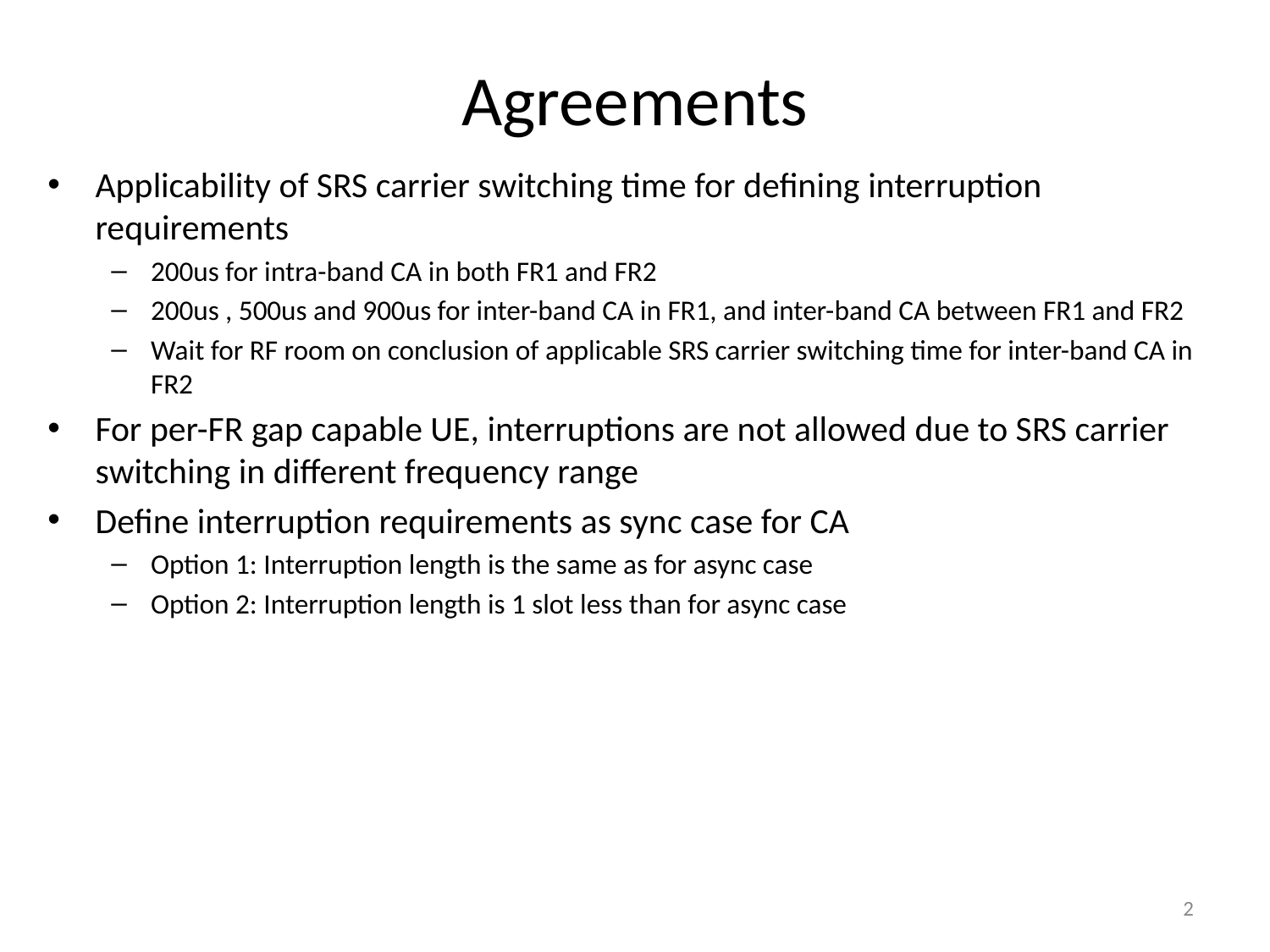

# Agreements
Applicability of SRS carrier switching time for defining interruption requirements
200us for intra-band CA in both FR1 and FR2
200us , 500us and 900us for inter-band CA in FR1, and inter-band CA between FR1 and FR2
Wait for RF room on conclusion of applicable SRS carrier switching time for inter-band CA in FR2
For per-FR gap capable UE, interruptions are not allowed due to SRS carrier switching in different frequency range
Define interruption requirements as sync case for CA
Option 1: Interruption length is the same as for async case
Option 2: Interruption length is 1 slot less than for async case

2